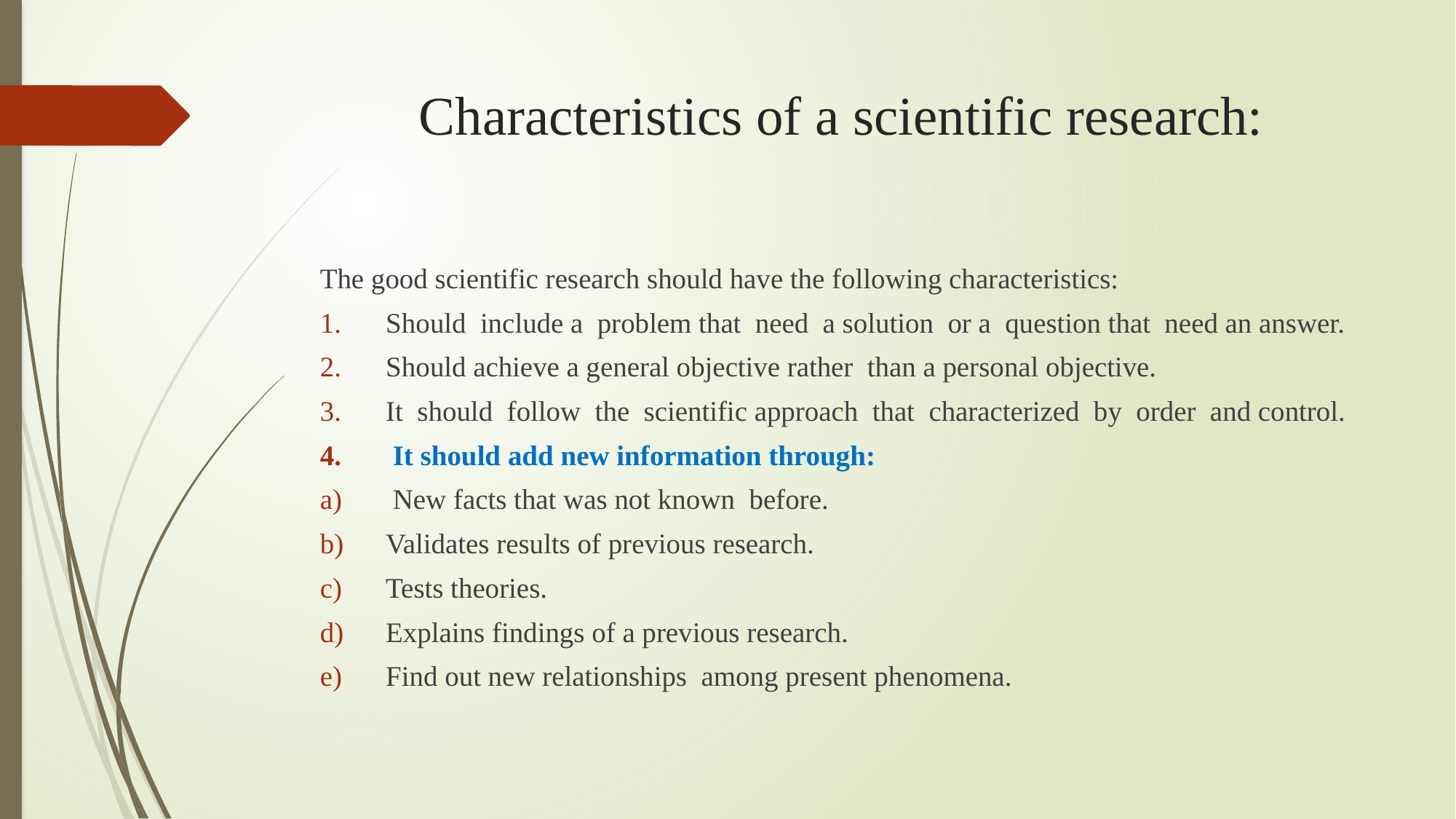

# Characteristics of a scientific research:
The good scientific research should have the following characteristics:
Should  include a  problem that  need  a solution  or a  question that  need an answer.
Should achieve a general objective rather  than a personal objective.
It  should  follow  the  scientific approach  that  characterized  by  order  and control.
 It should add new information through:
 New facts that was not known  before.
Validates results of previous research.
Tests theories.
Explains findings of a previous research.
Find out new relationships  among present phenomena.